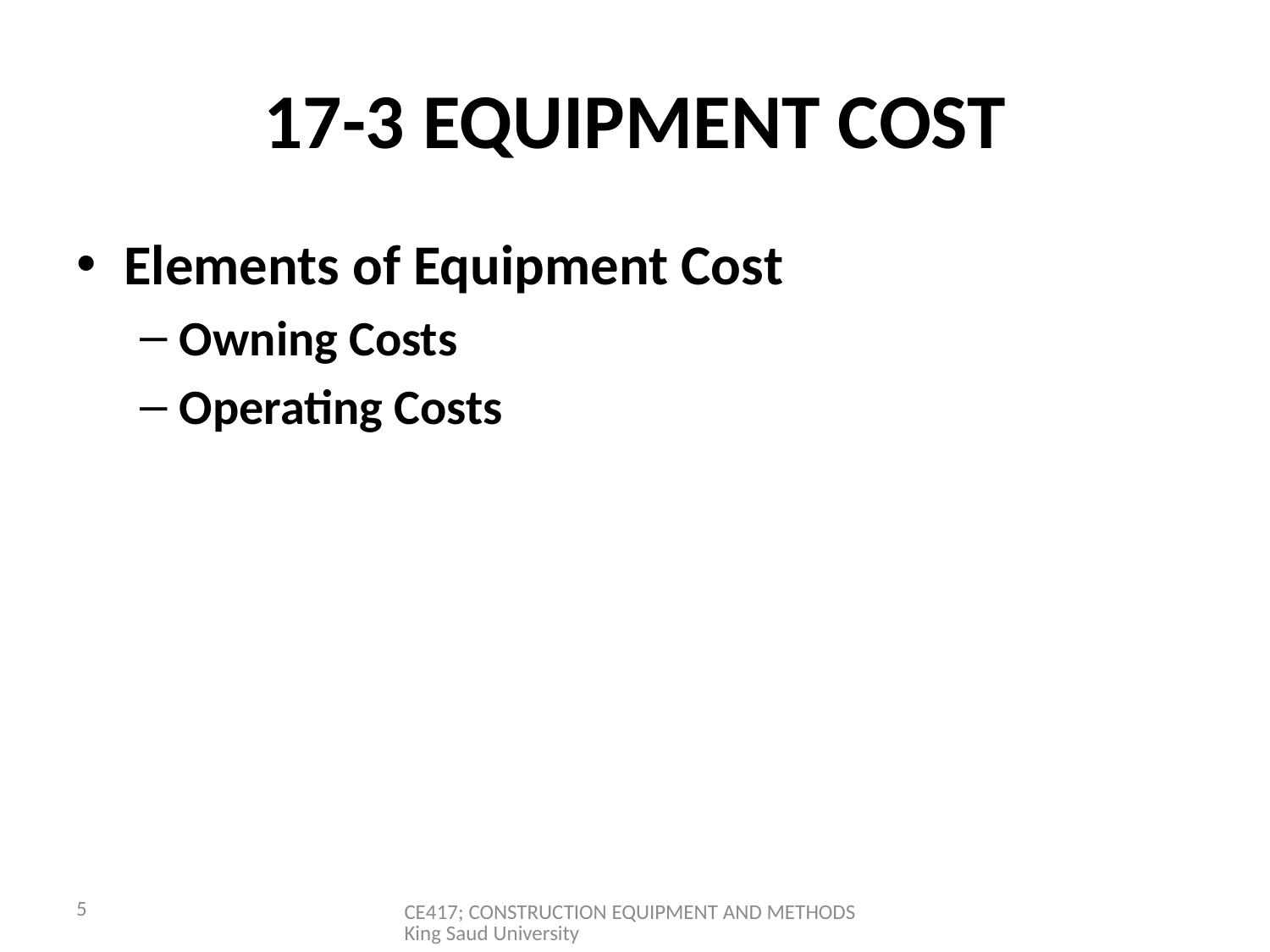

# 17-3 EQUIPMENT COST
Elements of Equipment Cost
Owning Costs
Operating Costs

5
CE417; CONSTRUCTION EQUIPMENT AND METHODS King Saud University